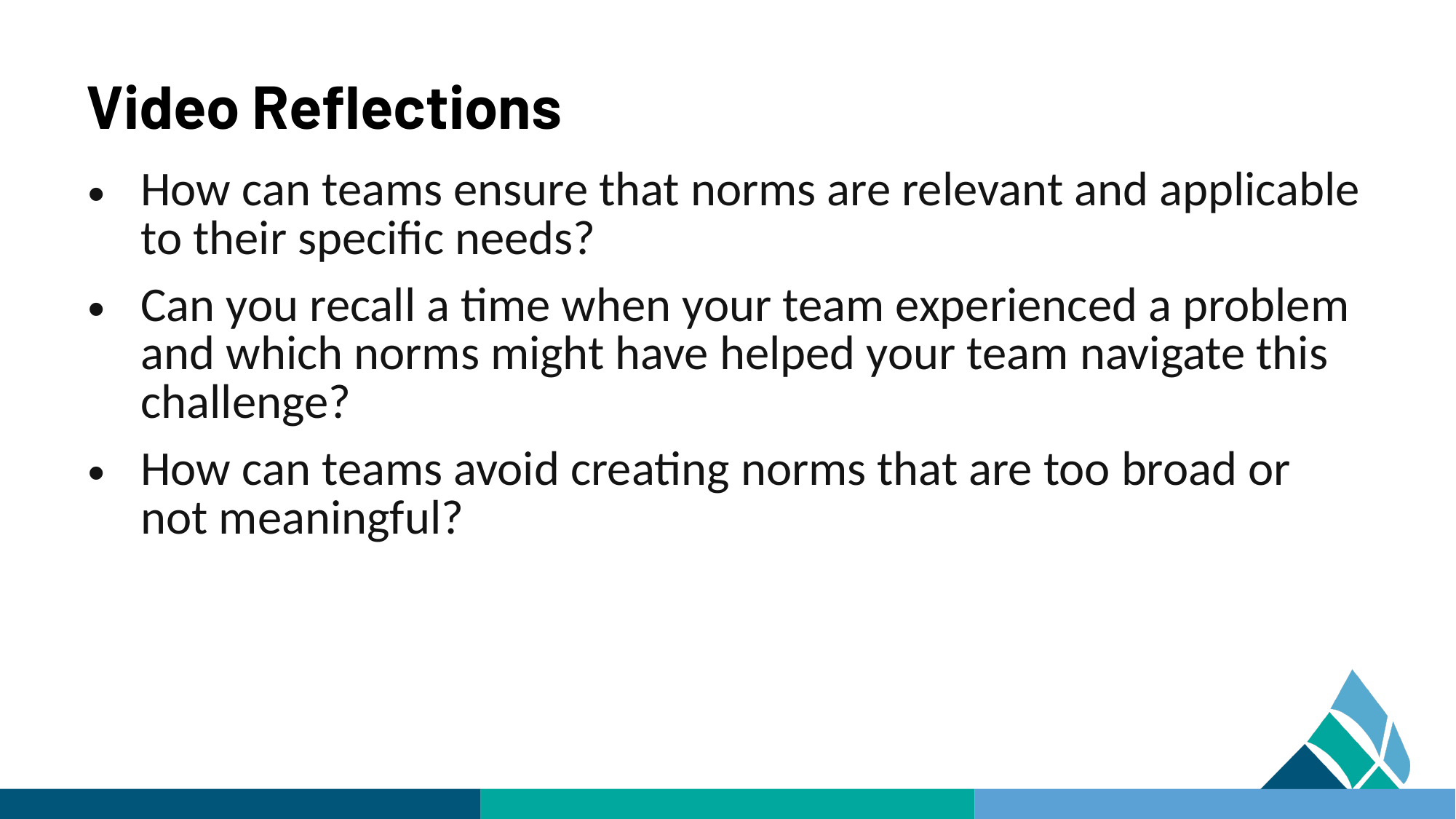

# Video Reflections
How can teams ensure that norms are relevant and applicable to their specific needs?
Can you recall a time when your team experienced a problem and which norms might have helped your team navigate this challenge?
How can teams avoid creating norms that are too broad or not meaningful?